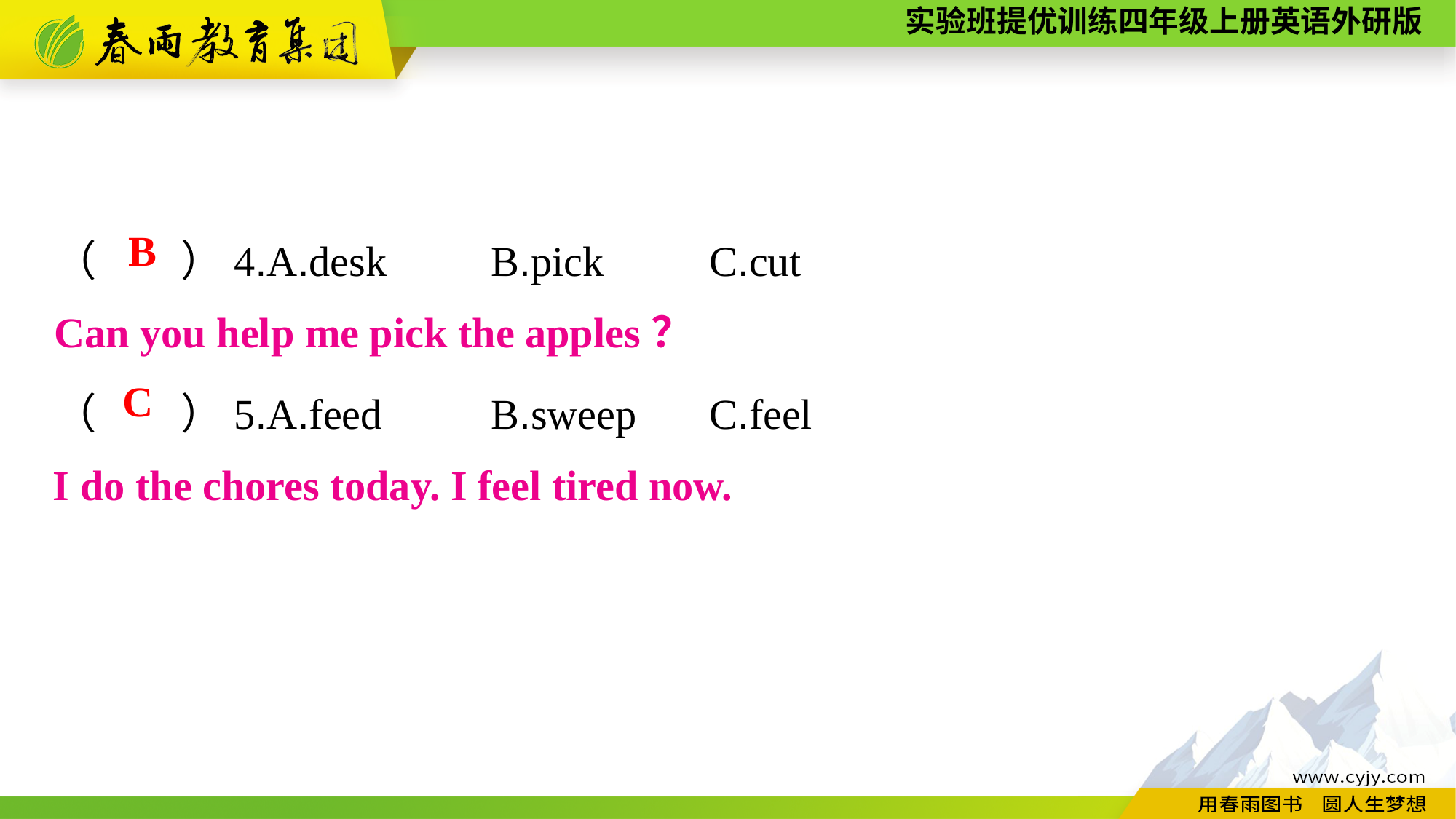

（　　）4.A.desk	B.pick	C.cut

（　　）5.A.feed	B.sweep	C.feel
B
Can you help me pick the apples？
C
I do the chores today. I feel tired now.